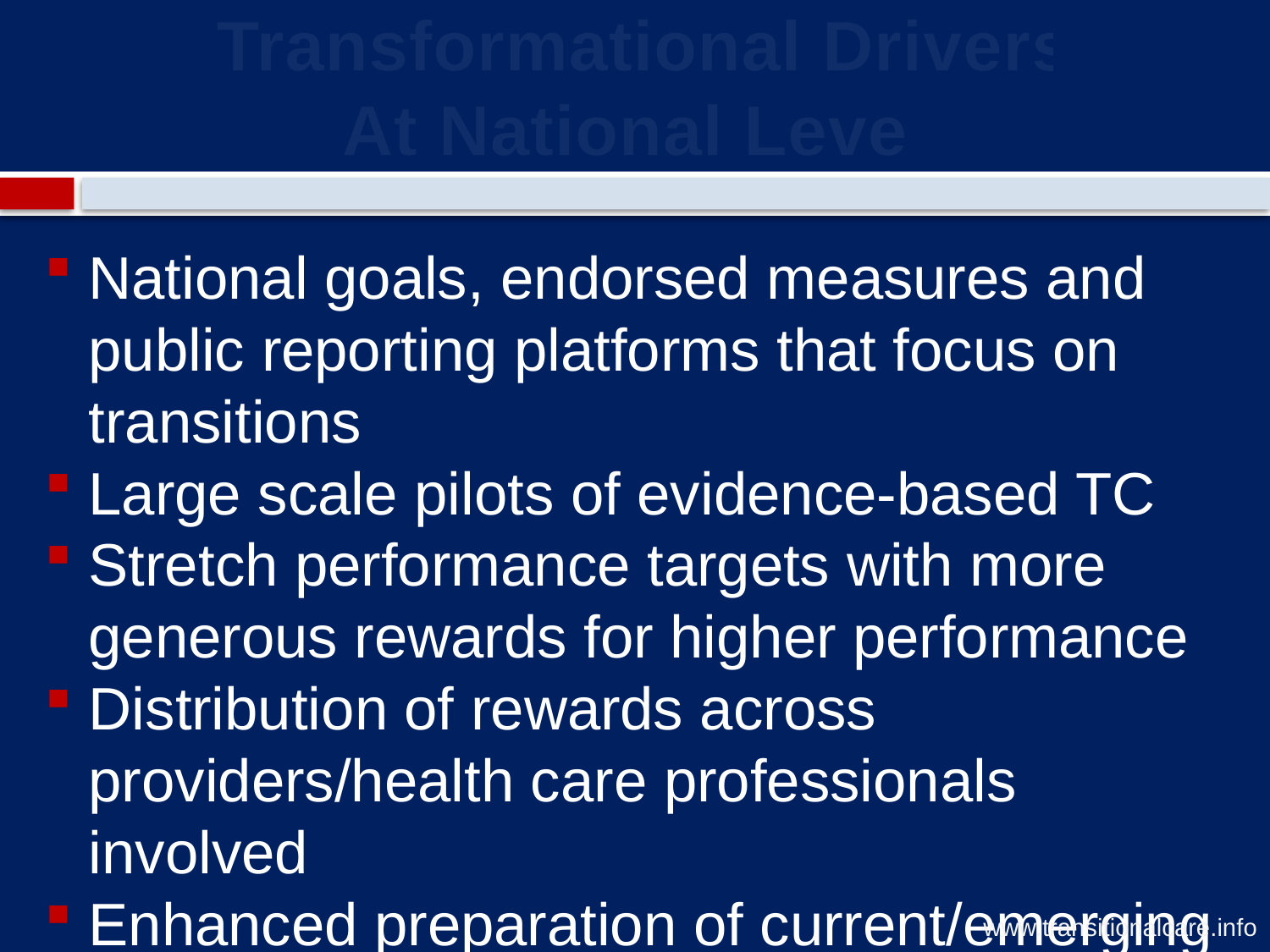

# Transformational Drivers At National Level
National goals, endorsed measures and public reporting platforms that focus on transitions
Large scale pilots of evidence-based TC
Stretch performance targets with more generous rewards for higher performance
Distribution of rewards across providers/health care professionals involved
Enhanced preparation of current/emerging work force
www.transitionalcare.info